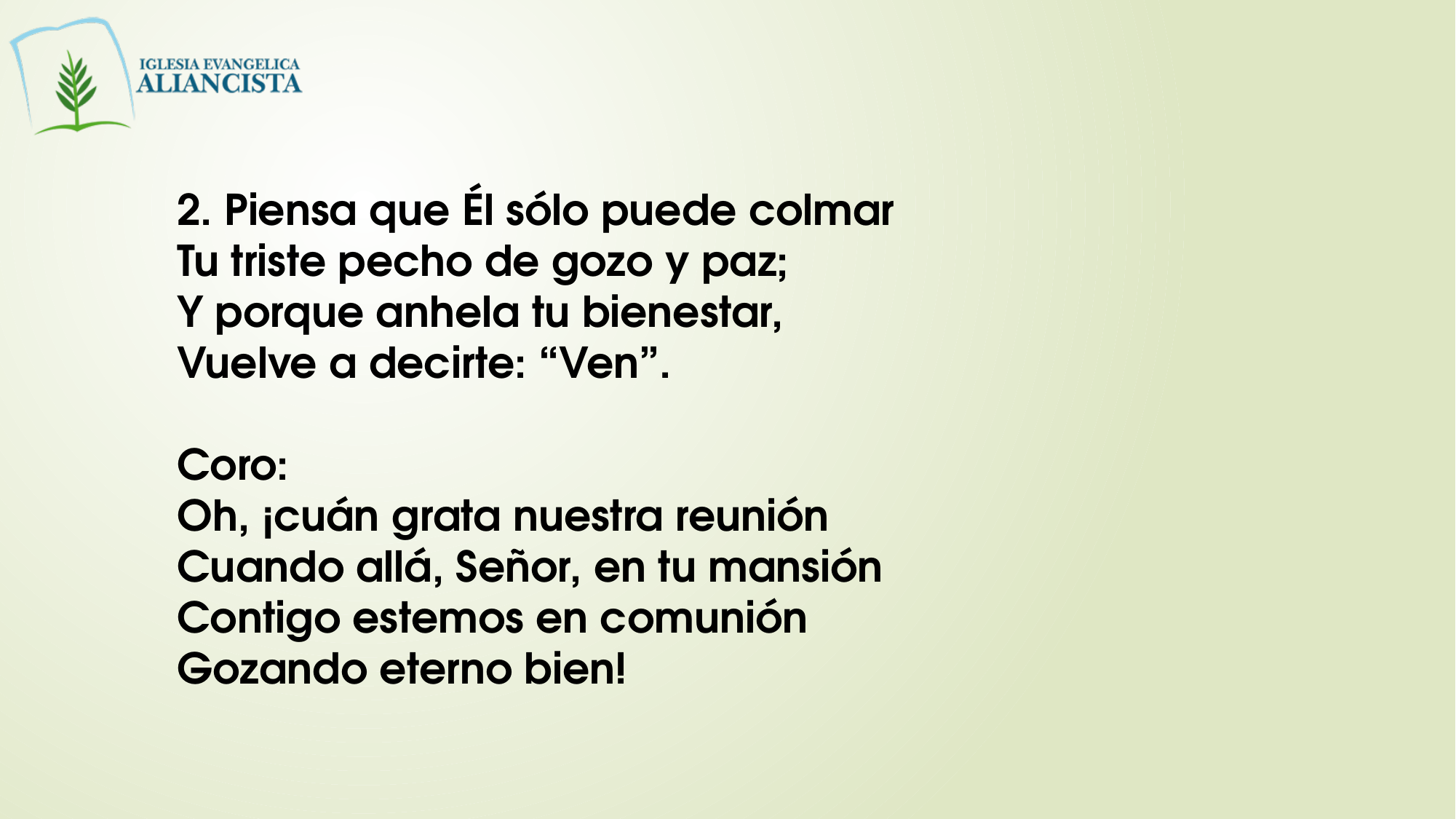

2. Piensa que Él sólo puede colmar
Tu triste pecho de gozo y paz;
Y porque anhela tu bienestar,
Vuelve a decirte: “Ven”.

Coro:
Oh, ¡cuán grata nuestra reunión
Cuando allá, Señor, en tu mansión
Contigo estemos en comunión
Gozando eterno bien!